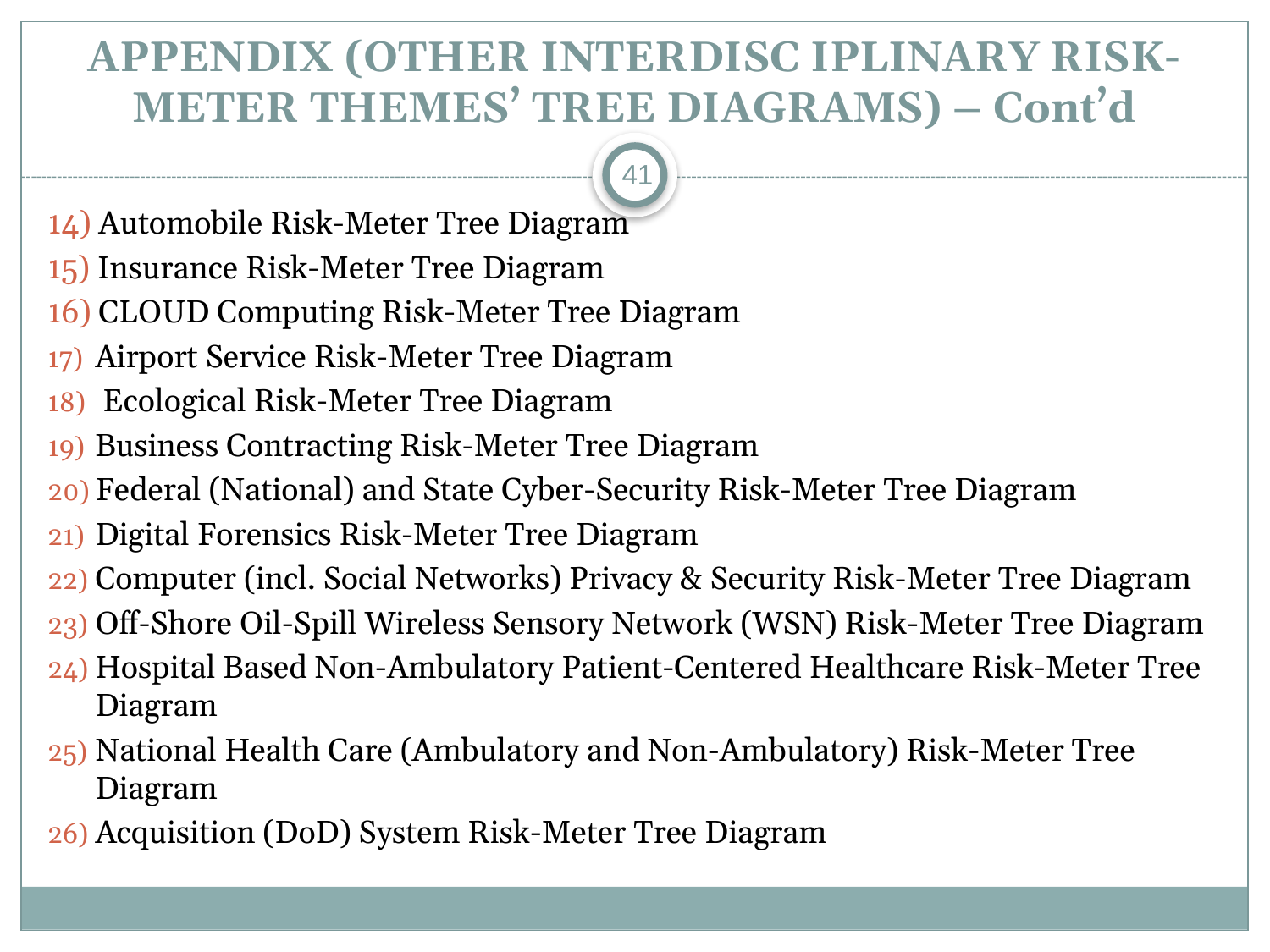

# APPENDIX (OTHER INTERDISC IPLINARY RISK-METER THEMES’ TREE DIAGRAMS) – Cont’d
41
14) Automobile Risk-Meter Tree Diagram
15) Insurance Risk-Meter Tree Diagram
16) CLOUD Computing Risk-Meter Tree Diagram
Airport Service Risk-Meter Tree Diagram
 Ecological Risk-Meter Tree Diagram
Business Contracting Risk-Meter Tree Diagram
Federal (National) and State Cyber-Security Risk-Meter Tree Diagram
Digital Forensics Risk-Meter Tree Diagram
Computer (incl. Social Networks) Privacy & Security Risk-Meter Tree Diagram
Off-Shore Oil-Spill Wireless Sensory Network (WSN) Risk-Meter Tree Diagram
Hospital Based Non-Ambulatory Patient-Centered Healthcare Risk-Meter Tree Diagram
National Health Care (Ambulatory and Non-Ambulatory) Risk-Meter Tree Diagram
Acquisition (DoD) System Risk-Meter Tree Diagram